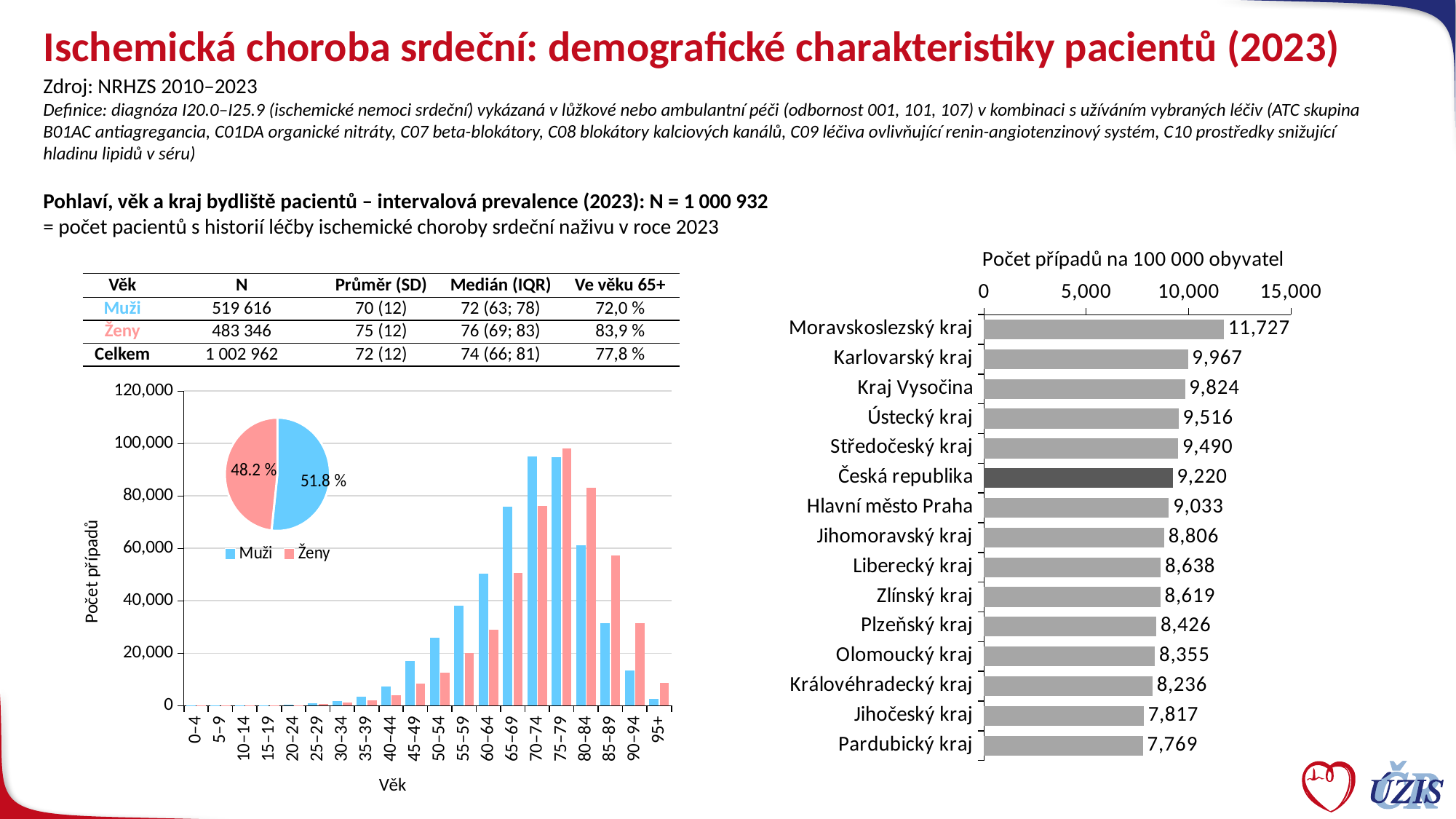

# Ischemická choroba srdeční: demografické charakteristiky pacientů (2023)
Zdroj: NRHZS 2010–2023
Definice: diagnóza I20.0–I25.9 (ischemické nemoci srdeční) vykázaná v lůžkové nebo ambulantní péči (odbornost 001, 101, 107) v kombinaci s užíváním vybraných léčiv (ATC skupina B01AC antiagregancia, C01DA organické nitráty, C07 beta-blokátory, C08 blokátory kalciových kanálů, C09 léčiva ovlivňující renin-angiotenzinový systém, C10 prostředky snižující hladinu lipidů v séru)
Pohlaví, věk a kraj bydliště pacientů – intervalová prevalence (2023): N = 1 000 932
= počet pacientů s historií léčby ischemické choroby srdeční naživu v roce 2023

### Chart

| Category | Řada 1 | Řada 2 | Řada 3 |
|---|---|---|---|
| Moravskoslezský kraj | 11726.742080573511 | None | None |
| Karlovarský kraj | 9967.318045592005 | None | None |
| Kraj Vysočina | 9824.010336177202 | None | None |
| Ústecký kraj | 9515.782946346842 | None | None |
| Středočeský kraj | 9489.588583397857 | None | None |
| Česká republika | 9220.060007122605 | None | 9220.060007122605 |
| Hlavní město Praha | 9032.957054107663 | None | None |
| Jihomoravský kraj | 8806.384307723501 | None | None |
| Liberecký kraj | 8638.250638250638 | None | None |
| Zlínský kraj | 8619.265154931614 | None | None |
| Plzeňský kraj | 8425.98844870425 | None | None |
| Olomoucký kraj | 8354.588410057047 | None | None |
| Královéhradecký kraj | 8235.58790082514 | None | None |
| Jihočeský kraj | 7816.8047235956565 | None | None |
| Pardubický kraj | 7769.152720099276 | None | None |
| Věk | N | Průměr (SD) | Medián (IQR) | Ve věku 65+ |
| --- | --- | --- | --- | --- |
| Muži | 519 616 | 70 (12) | 72 (63; 78) | 72,0 % |
| Ženy | 483 346 | 75 (12) | 76 (69; 83) | 83,9 % |
| Celkem | 1 002 962 | 72 (12) | 74 (66; 81) | 77,8 % |

### Chart

| Category | Muži | Ženy |
|---|---|---|
| 0–4 | 6.0 | 6.0 |
| 5–9 | 11.0 | 5.0 |
| 10–14 | 13.0 | 6.0 |
| 15–19 | 45.0 | 27.0 |
| 20–24 | 302.0 | 209.0 |
| 25–29 | 778.0 | 539.0 |
| 30–34 | 1835.0 | 1264.0 |
| 35–39 | 3435.0 | 1933.0 |
| 40–44 | 7363.0 | 3851.0 |
| 45–49 | 17087.0 | 8341.0 |
| 50–54 | 25899.0 | 12608.0 |
| 55–59 | 38113.0 | 20063.0 |
| 60–64 | 50426.0 | 28988.0 |
| 65–69 | 75949.0 | 50648.0 |
| 70–74 | 95127.0 | 76264.0 |
| 75–79 | 94842.0 | 98213.0 |
| 80–84 | 61178.0 | 83151.0 |
| 85–89 | 31420.0 | 57227.0 |
| 90–94 | 13286.0 | 31407.0 |
| 95+ | 2501.0 | 8596.0 |

### Chart

| Category | Podíl |
|---|---|
| Muži | 0.5180814427665256 |
| Ženy | 0.48191855723347443 |